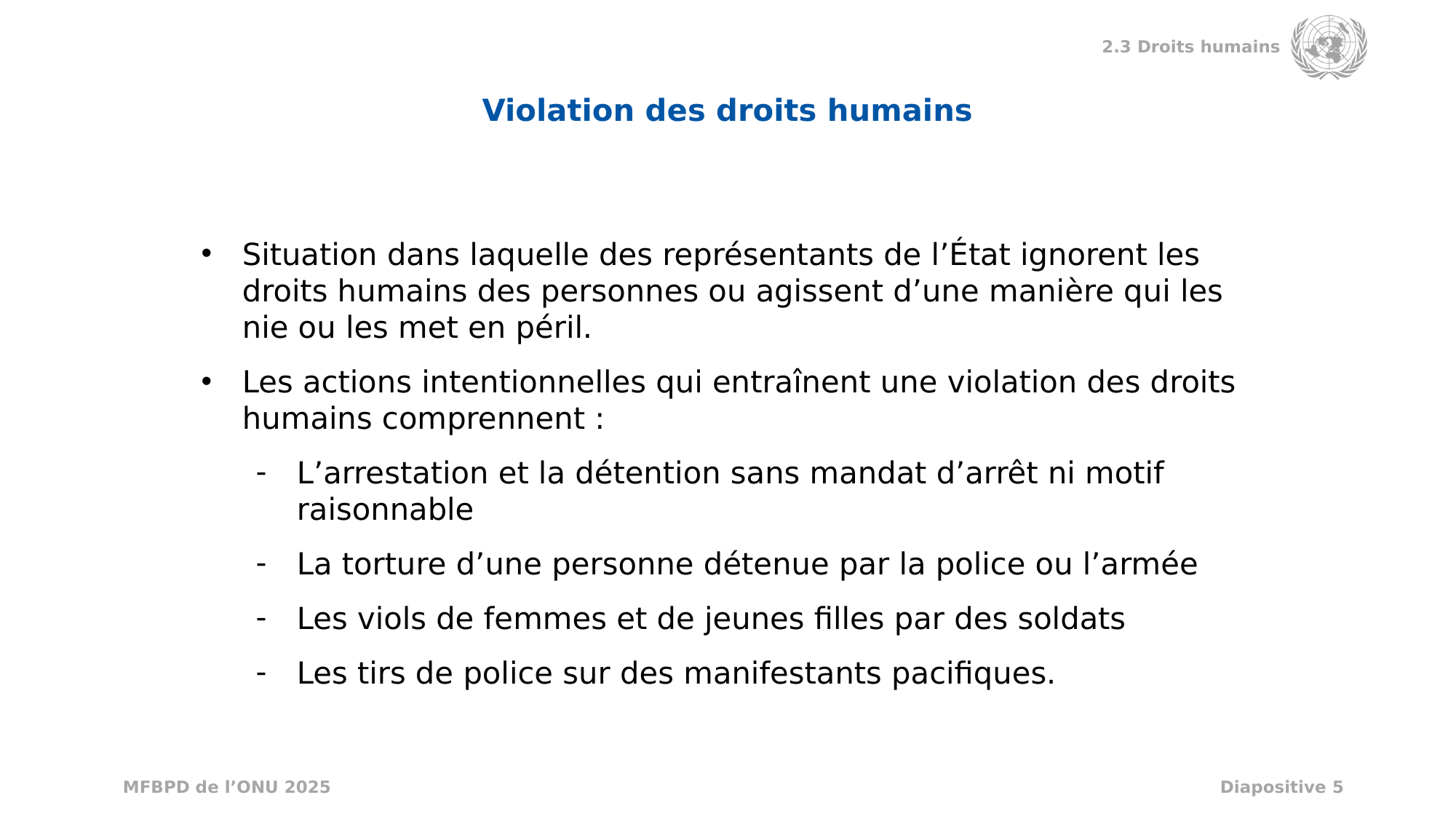

Violation des droits humains
Situation dans laquelle des représentants de l’État ignorent les droits humains des personnes ou agissent d’une manière qui les nie ou les met en péril.
Les actions intentionnelles qui entraînent une violation des droits humains comprennent :
L’arrestation et la détention sans mandat d’arrêt ni motif raisonnable
La torture d’une personne détenue par la police ou l’armée
Les viols de femmes et de jeunes filles par des soldats
Les tirs de police sur des manifestants pacifiques.